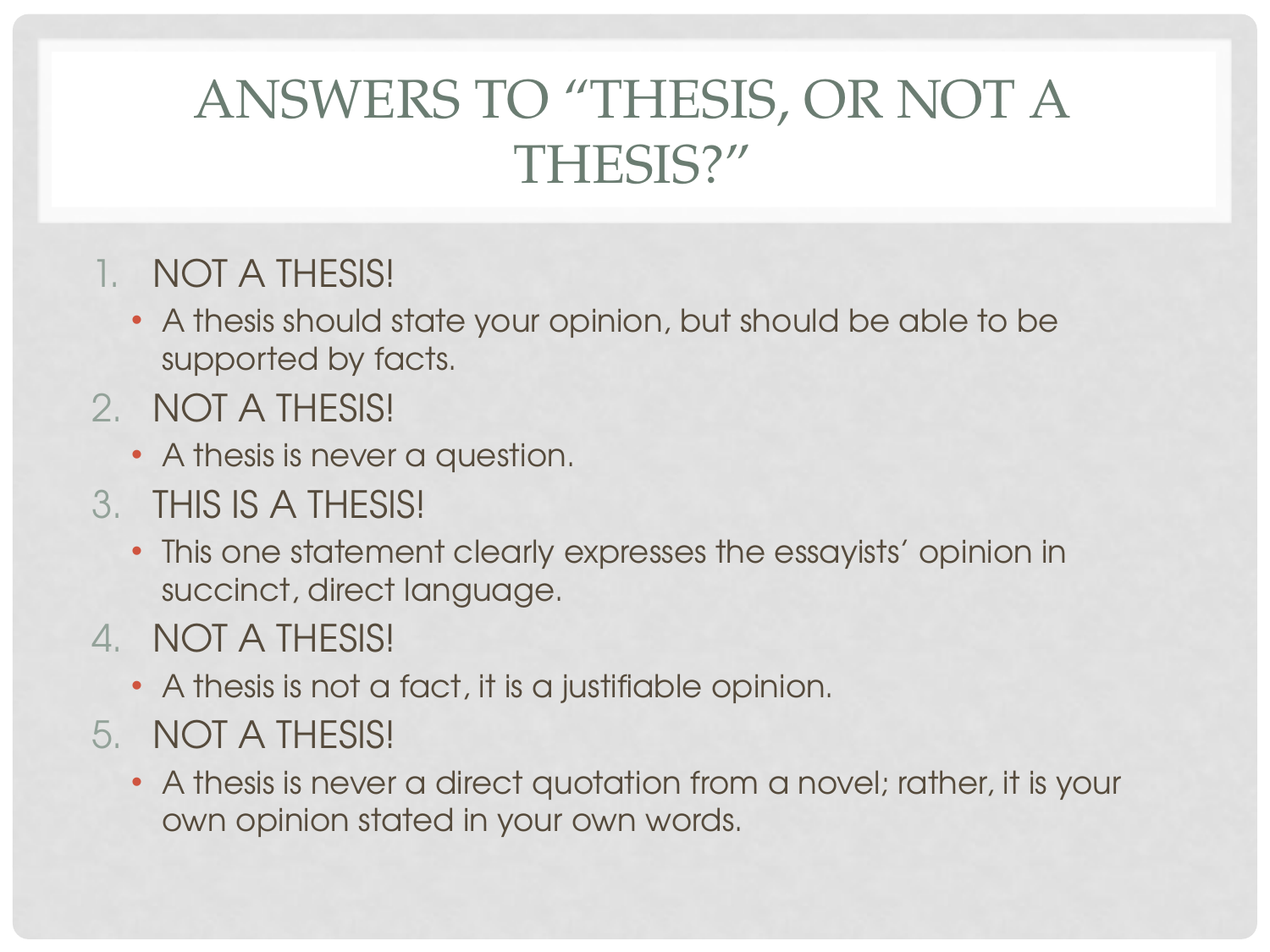

# ANSWERS TO “Thesis, or not a thesis?”
NOT A THESIS!
A thesis should state your opinion, but should be able to be supported by facts.
NOT A THESIS!
A thesis is never a question.
THIS IS A THESIS!
This one statement clearly expresses the essayists’ opinion in succinct, direct language.
NOT A THESIS!
A thesis is not a fact, it is a justifiable opinion.
NOT A THESIS!
A thesis is never a direct quotation from a novel; rather, it is your own opinion stated in your own words.